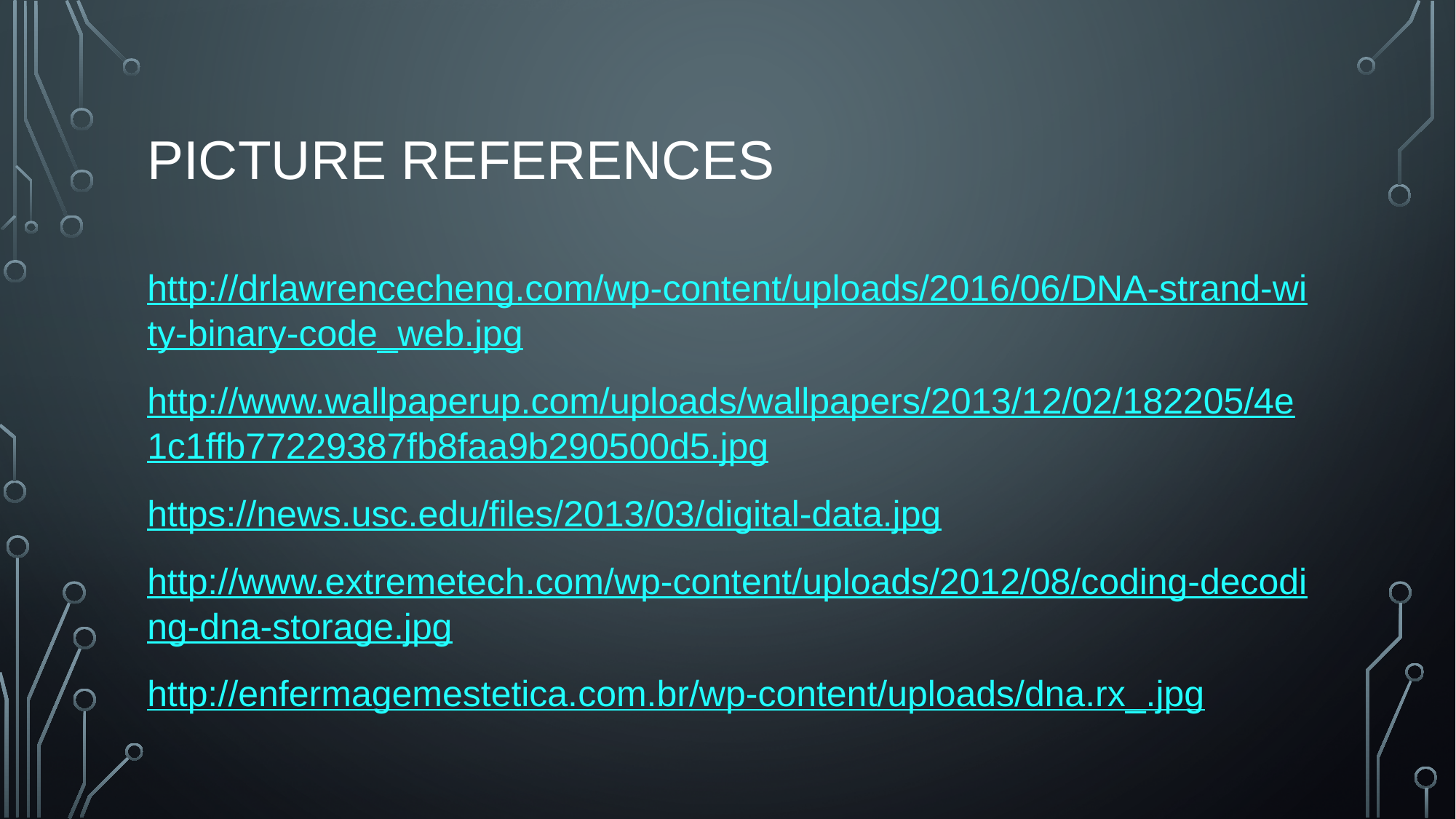

# Picture References
http://drlawrencecheng.com/wp-content/uploads/2016/06/DNA-strand-wity-binary-code_web.jpg
http://www.wallpaperup.com/uploads/wallpapers/2013/12/02/182205/4e1c1ffb77229387fb8faa9b290500d5.jpg
https://news.usc.edu/files/2013/03/digital-data.jpg
http://www.extremetech.com/wp-content/uploads/2012/08/coding-decoding-dna-storage.jpg
http://enfermagemestetica.com.br/wp-content/uploads/dna.rx_.jpg